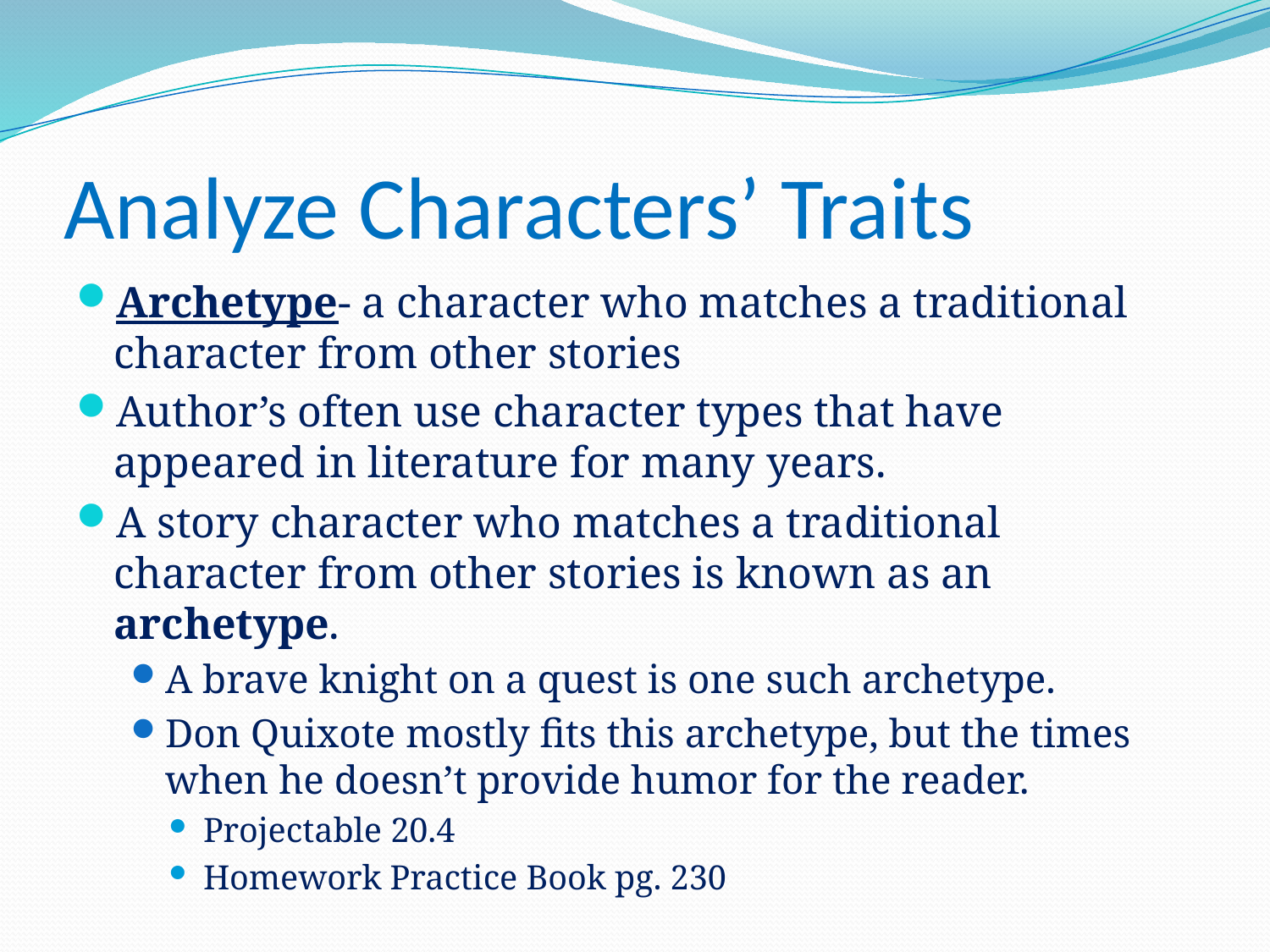

# Analyze Characters’ Traits
Archetype- a character who matches a traditional character from other stories
Author’s often use character types that have appeared in literature for many years.
A story character who matches a traditional character from other stories is known as an archetype.
A brave knight on a quest is one such archetype.
Don Quixote mostly fits this archetype, but the times when he doesn’t provide humor for the reader.
Projectable 20.4
Homework Practice Book pg. 230